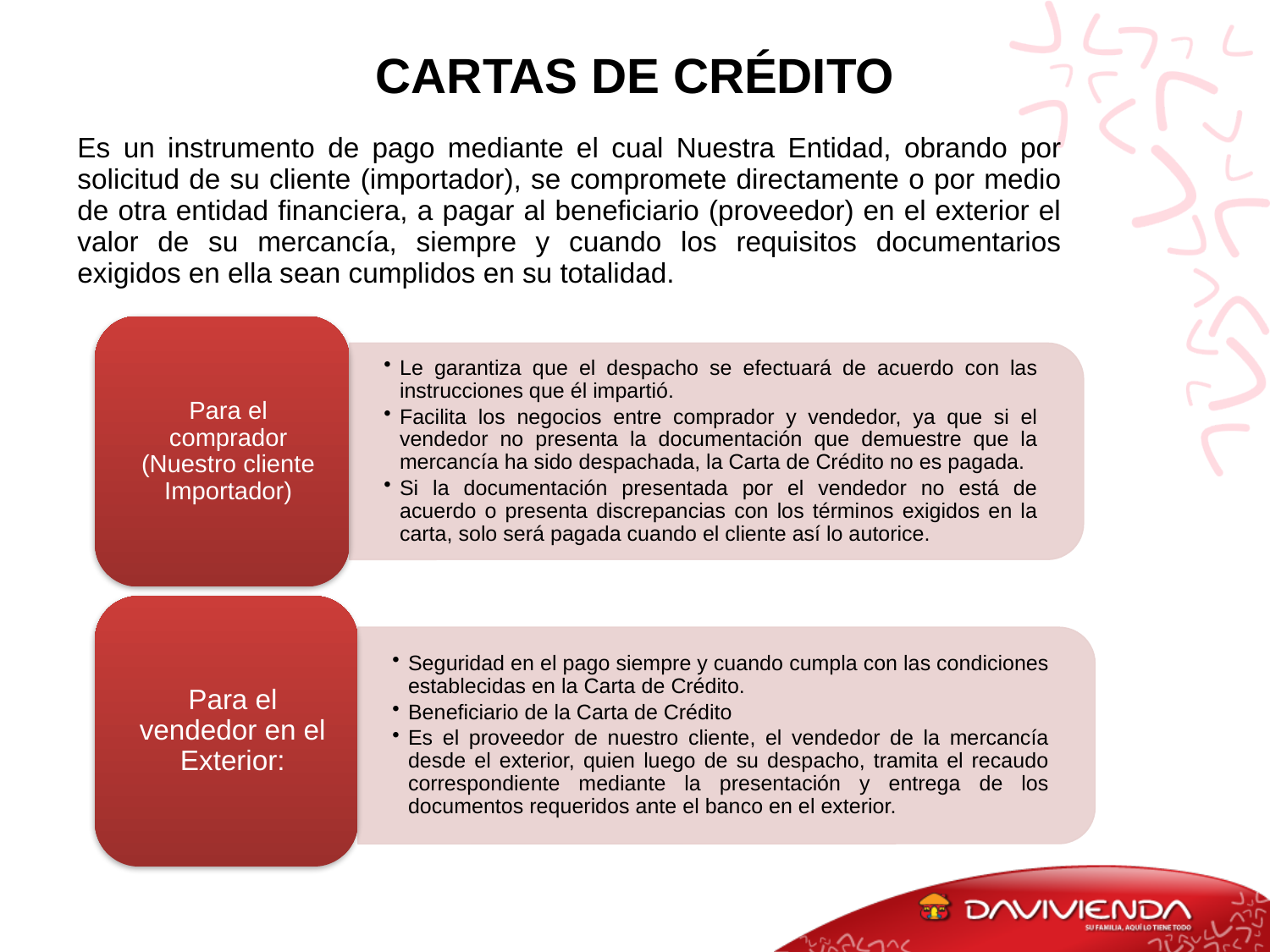

# CARTAS DE CRÉDITO
Es un instrumento de pago mediante el cual Nuestra Entidad, obrando por solicitud de su cliente (importador), se compromete directamente o por medio de otra entidad financiera, a pagar al beneficiario (proveedor) en el exterior el valor de su mercancía, siempre y cuando los requisitos documentarios exigidos en ella sean cumplidos en su totalidad.

Le garantiza que el despacho se efectuará de acuerdo con las instrucciones que él impartió.
Facilita los negocios entre comprador y vendedor, ya que si el vendedor no presenta la documentación que demuestre que la mercancía ha sido despachada, la Carta de Crédito no es pagada.
Si la documentación presentada por el vendedor no está de acuerdo o presenta discrepancias con los términos exigidos en la carta, solo será pagada cuando el cliente así lo autorice.
Para el comprador (Nuestro cliente Importador)
Seguridad en el pago siempre y cuando cumpla con las condiciones establecidas en la Carta de Crédito.
Beneficiario de la Carta de Crédito
Es el proveedor de nuestro cliente, el vendedor de la mercancía desde el exterior, quien luego de su despacho, tramita el recaudo correspondiente mediante la presentación y entrega de los documentos requeridos ante el banco en el exterior.
Para el vendedor en el Exterior: